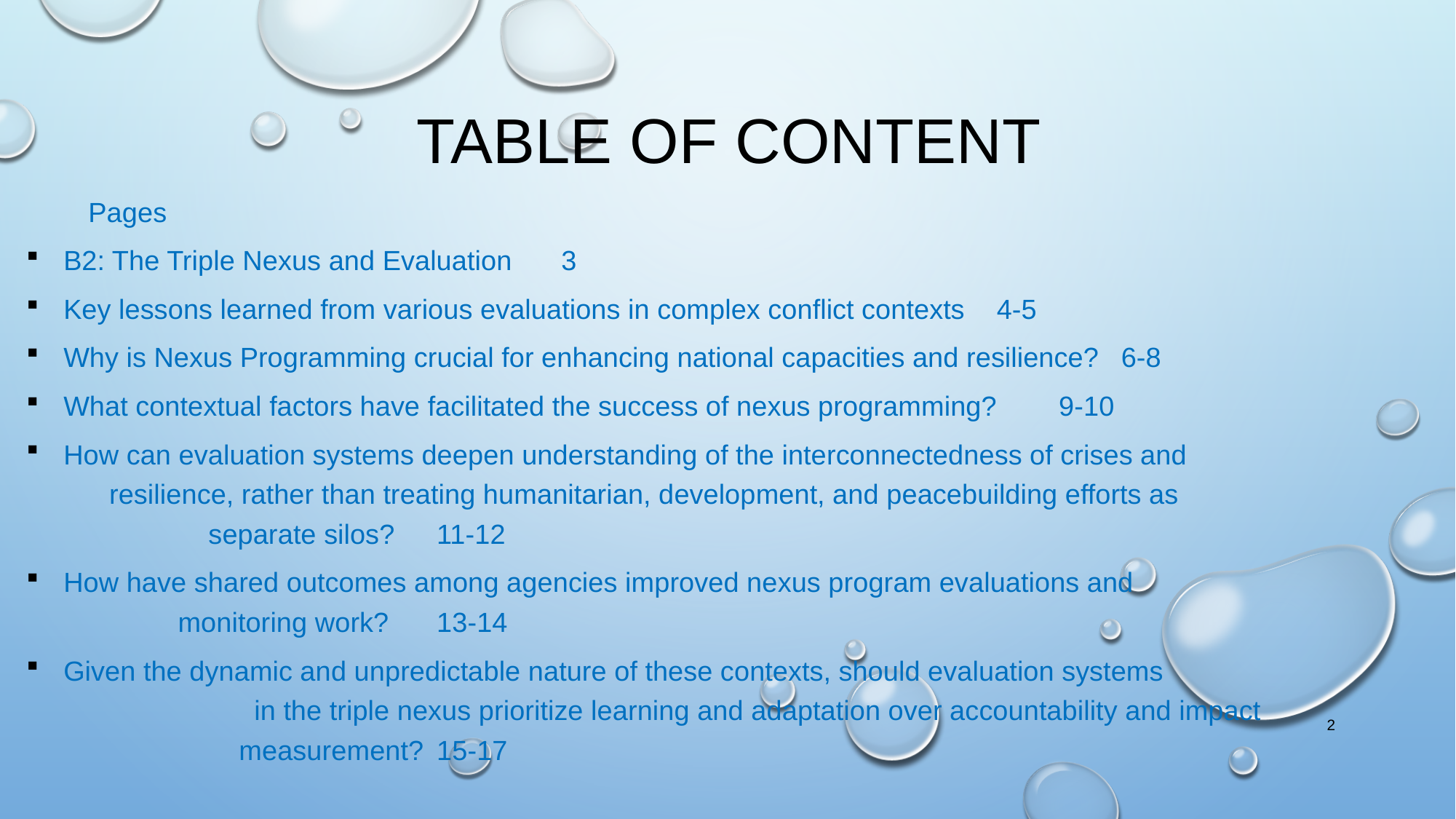

# Table of content
											Pages
B2: The Triple Nexus and Evaluation							3
Key lessons learned from various evaluations in complex conflict contexts			4-5
Why is Nexus Programming crucial for enhancing national capacities and resilience?		6-8
What contextual factors have facilitated the success of nexus programming?			9-10
How can evaluation systems deepen understanding of the interconnectedness of crises and                                      resilience, rather than treating humanitarian, development, and peacebuilding efforts as                                                    separate silos? 									11-12
How have shared outcomes among agencies improved nexus program evaluations and                                                      monitoring work? 									13-14
Given the dynamic and unpredictable nature of these contexts, should evaluation systems                                                            in the triple nexus prioritize learning and adaptation over accountability and impact                                              measurement?										15-17

2